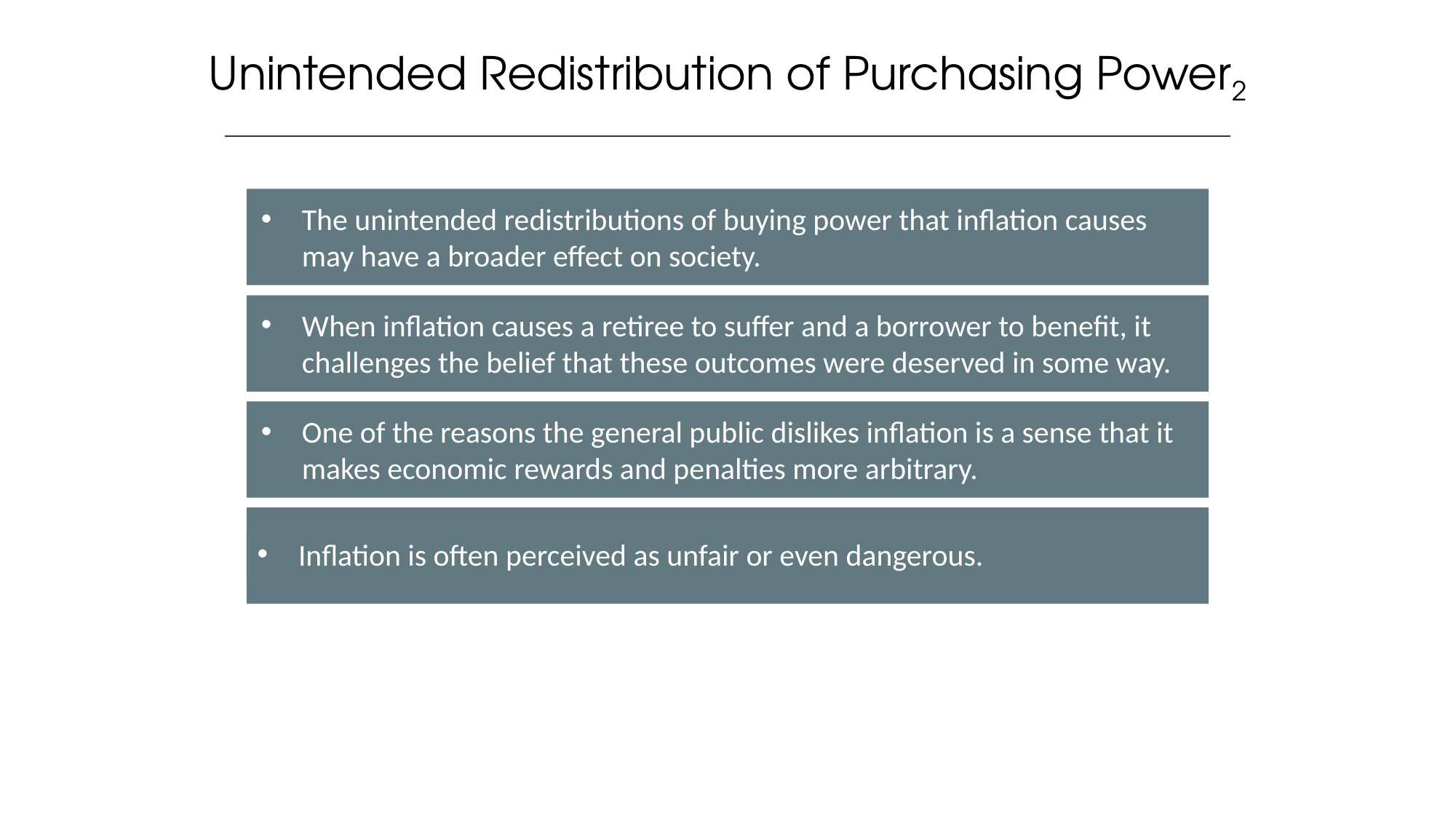

Unintended Redistribution of Purchasing Power2

The unintended redistributions of buying power that inflation causes may have a broader effect on society.

When inflation causes a retiree to suffer and a borrower to benefit, it challenges the belief that these outcomes were deserved in some way.

One of the reasons the general public dislikes inflation is a sense that it makes economic rewards and penalties more arbitrary.

Inflation is often perceived as unfair or even dangerous.